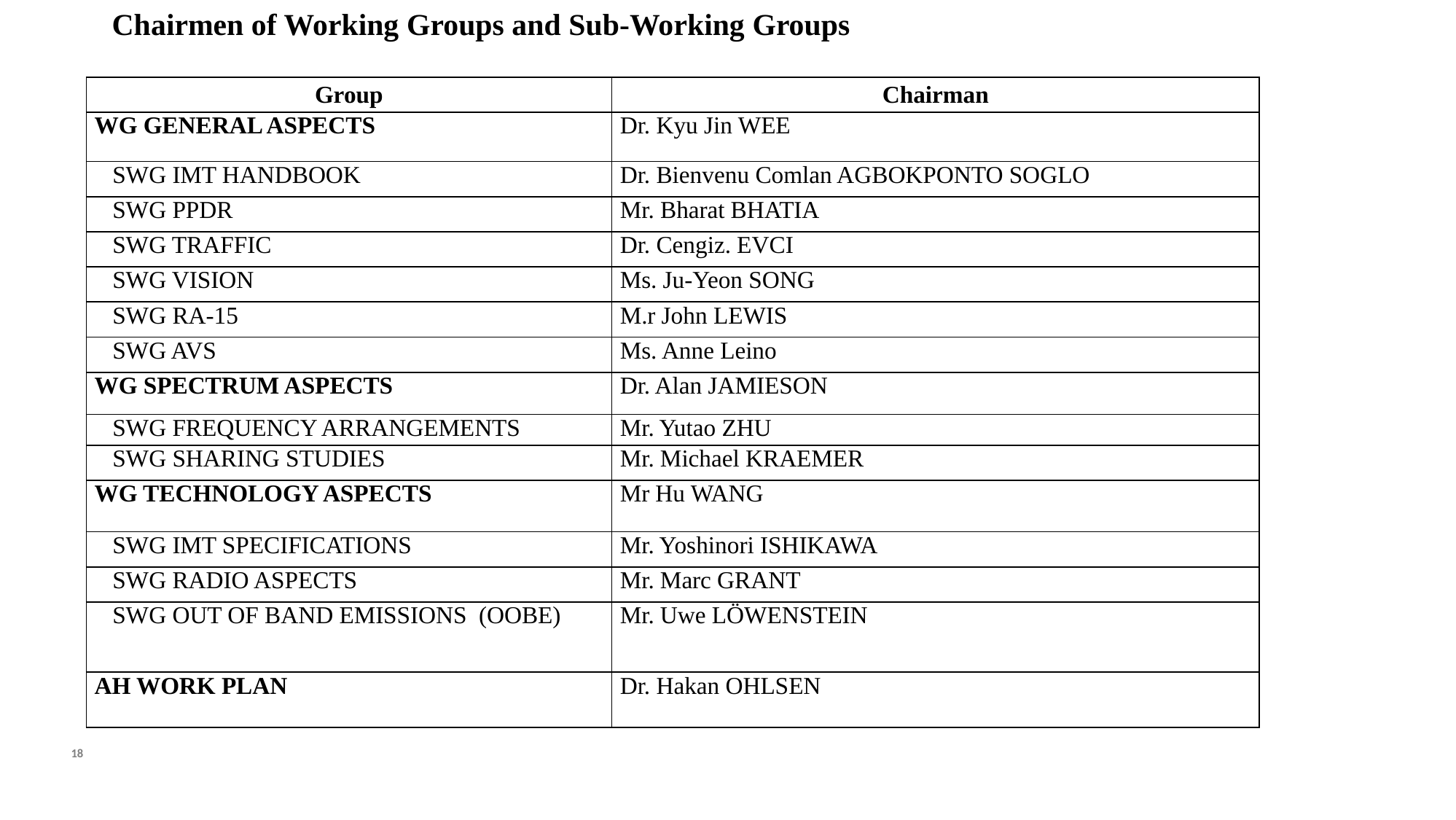

Chairmen of Working Groups and Sub-Working Groups

| Group | Chairman |
| --- | --- |
| WG GENERAL ASPECTS | Dr. Kyu Jin WEE |
| SWG IMT HANDBOOK | Dr. Bienvenu Comlan AGBOKPONTO SOGLO |
| SWG PPDR | Mr. Bharat BHATIA |
| SWG TRAFFIC | Dr. Cengiz. EVCI |
| SWG VISION | Ms. Ju-Yeon SONG |
| SWG RA-15 | M.r John LEWIS |
| SWG AVS | Ms. Anne Leino |
| WG SPECTRUM ASPECTS | Dr. Alan JAMIESON |
| SWG FREQUENCY ARRANGEMENTS | Mr. Yutao ZHU |
| SWG SHARING STUDIES | Mr. Michael KRAEMER |
| WG TECHNOLOGY ASPECTS | Mr Hu WANG |
| SWG IMT SPECIFICATIONS | Mr. Yoshinori ISHIKAWA |
| SWG RADIO ASPECTS | Mr. Marc GRANT |
| SWG OUT OF BAND EMISSIONS (OOBE) | Mr. Uwe LÖWENSTEIN |
| AH WORK PLAN | Dr. Hakan OHLSEN |
18